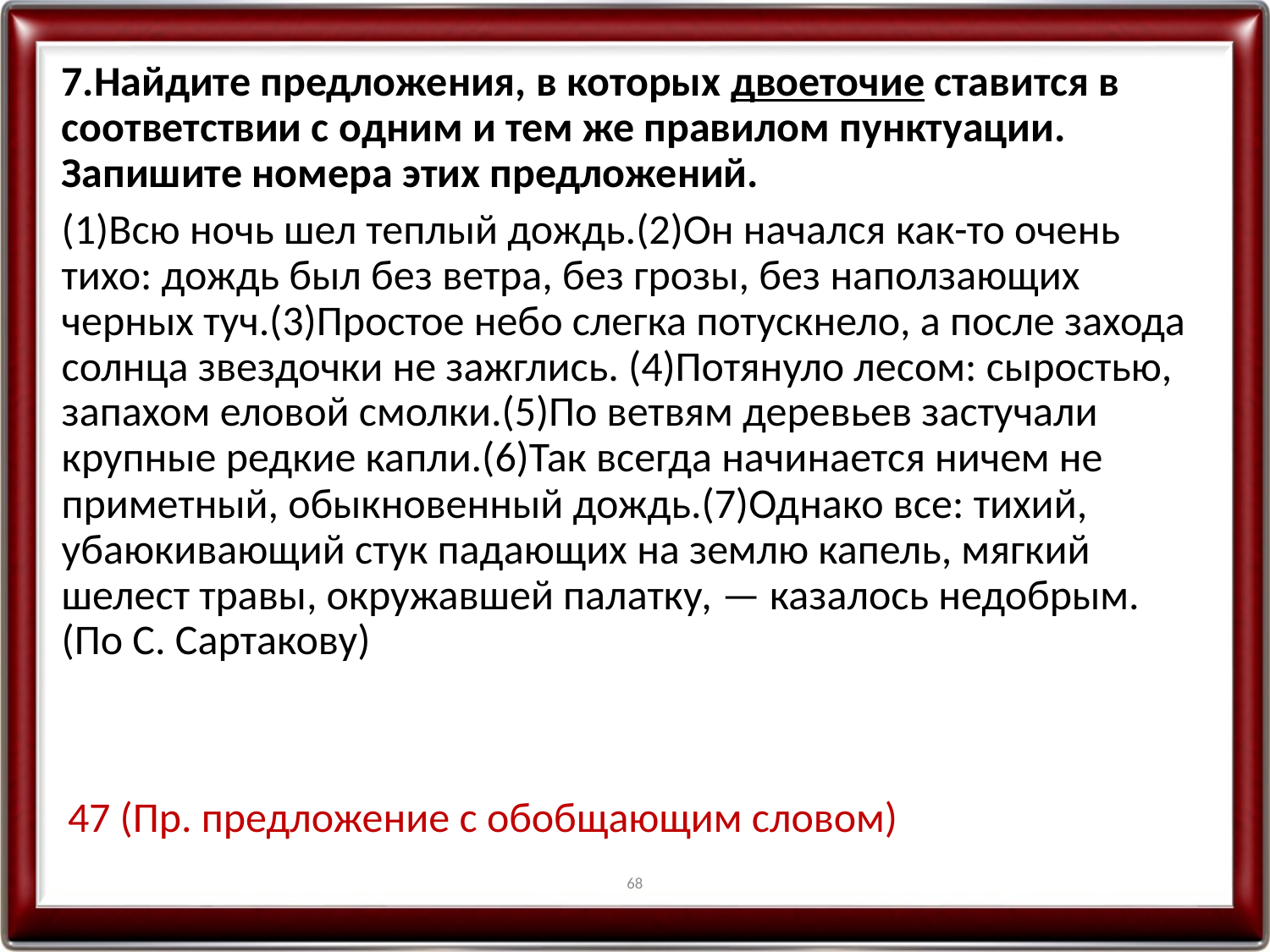

7.Найдите предложения, в которых двоеточие ставится в соответствии с одним и тем же правилом пунктуации. Запишите номера этих предложений.
(1)Всю ночь шел теплый дождь.(2)Он начался как-то очень тихо: дождь был без ветра, без грозы, без наползающих черных туч.(3)Простое небо слегка потускнело, а после захода солнца звездочки не зажглись. (4)Потянуло лесом: сыростью, запахом еловой смолки.(5)По ветвям деревьев застучали крупные редкие капли.(6)Так всегда начинается ничем не приметный, обыкновенный дождь.(7)Однако все: тихий, убаюкивающий стук падающих на землю капель, мягкий шелест травы, окружавшей палатку, — казалось недобрым.  (По С. Сартакову)
47 (Пр. предложение с обобщающим словом)
68